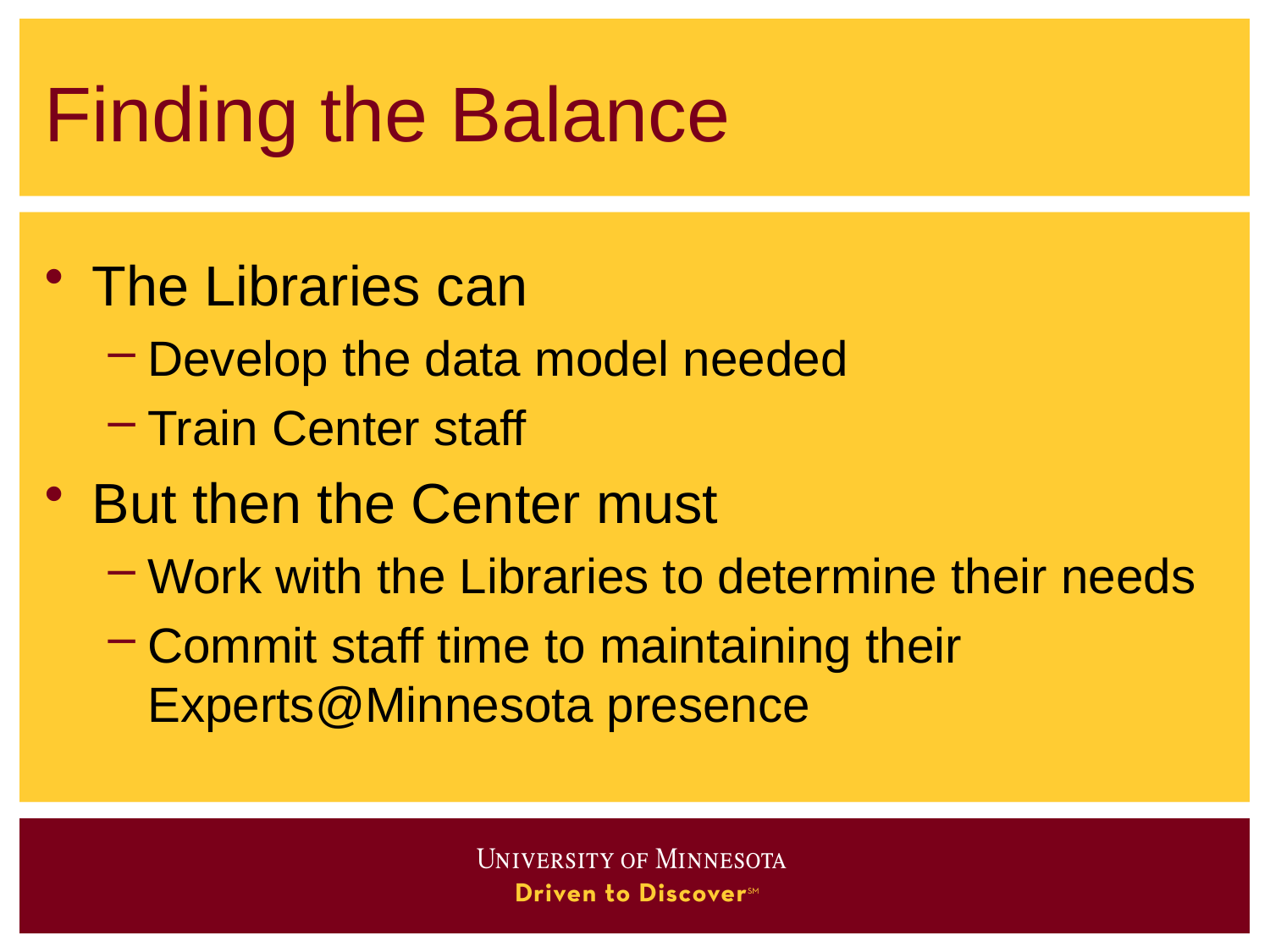

# Finding the Balance
The Libraries can
Develop the data model needed
Train Center staff
But then the Center must
Work with the Libraries to determine their needs
Commit staff time to maintaining their Experts@Minnesota presence